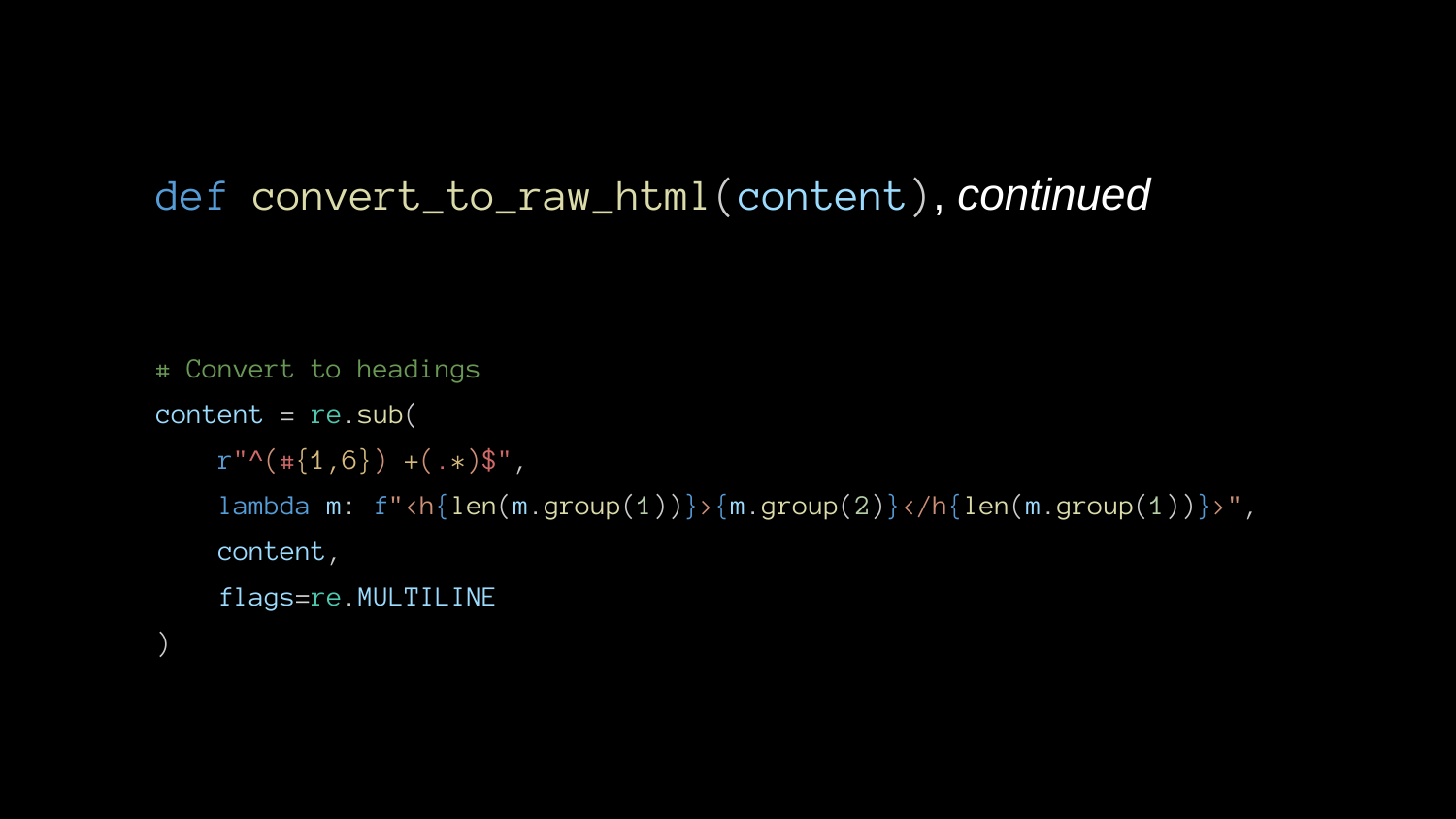

def convert_to_raw_html(content), continued
# Convert to headings
content = re.sub(
    r"^(#{1,6}) +(.*)$",
    lambda m: f"<h{len(m.group(1))}>{m.group(2)}</h{len(m.group(1))}>",
    content,
    flags=re.MULTILINE
)